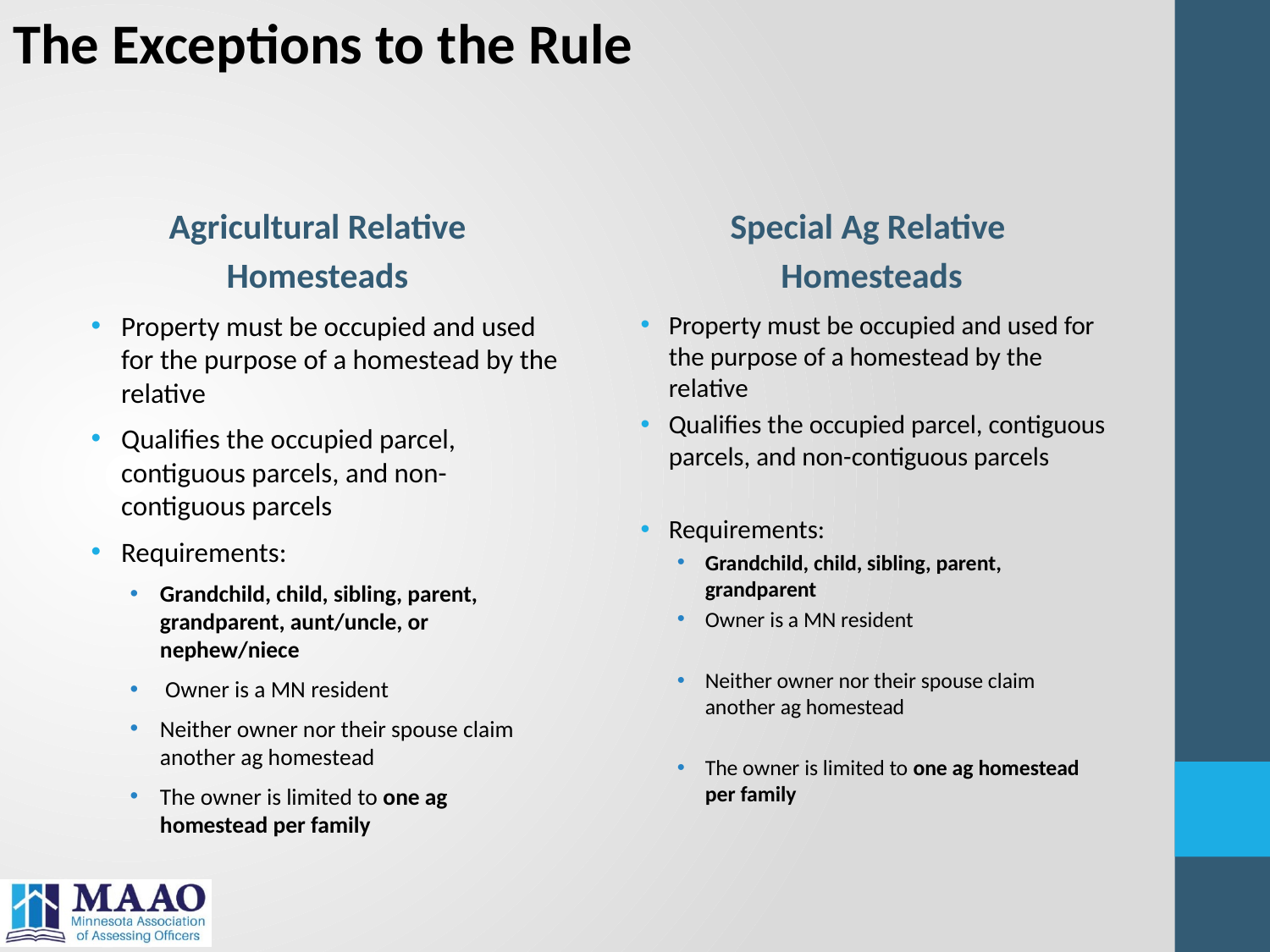

The Exceptions to the Rule
#
Agricultural Relative
Homesteads
Special Ag Relative
 Homesteads
Property must be occupied and used for the purpose of a homestead by the relative
Qualifies the occupied parcel, contiguous parcels, and non-contiguous parcels
Requirements:
Grandchild, child, sibling, parent, grandparent, aunt/uncle, or nephew/niece
 Owner is a MN resident
Neither owner nor their spouse claim another ag homestead
The owner is limited to one ag homestead per family

Property must be occupied and used for the purpose of a homestead by the relative
Qualifies the occupied parcel, contiguous parcels, and non-contiguous parcels

Requirements:
Grandchild, child, sibling, parent, grandparent
Owner is a MN resident

Neither owner nor their spouse claim another ag homestead

The owner is limited to one ag homestead per family